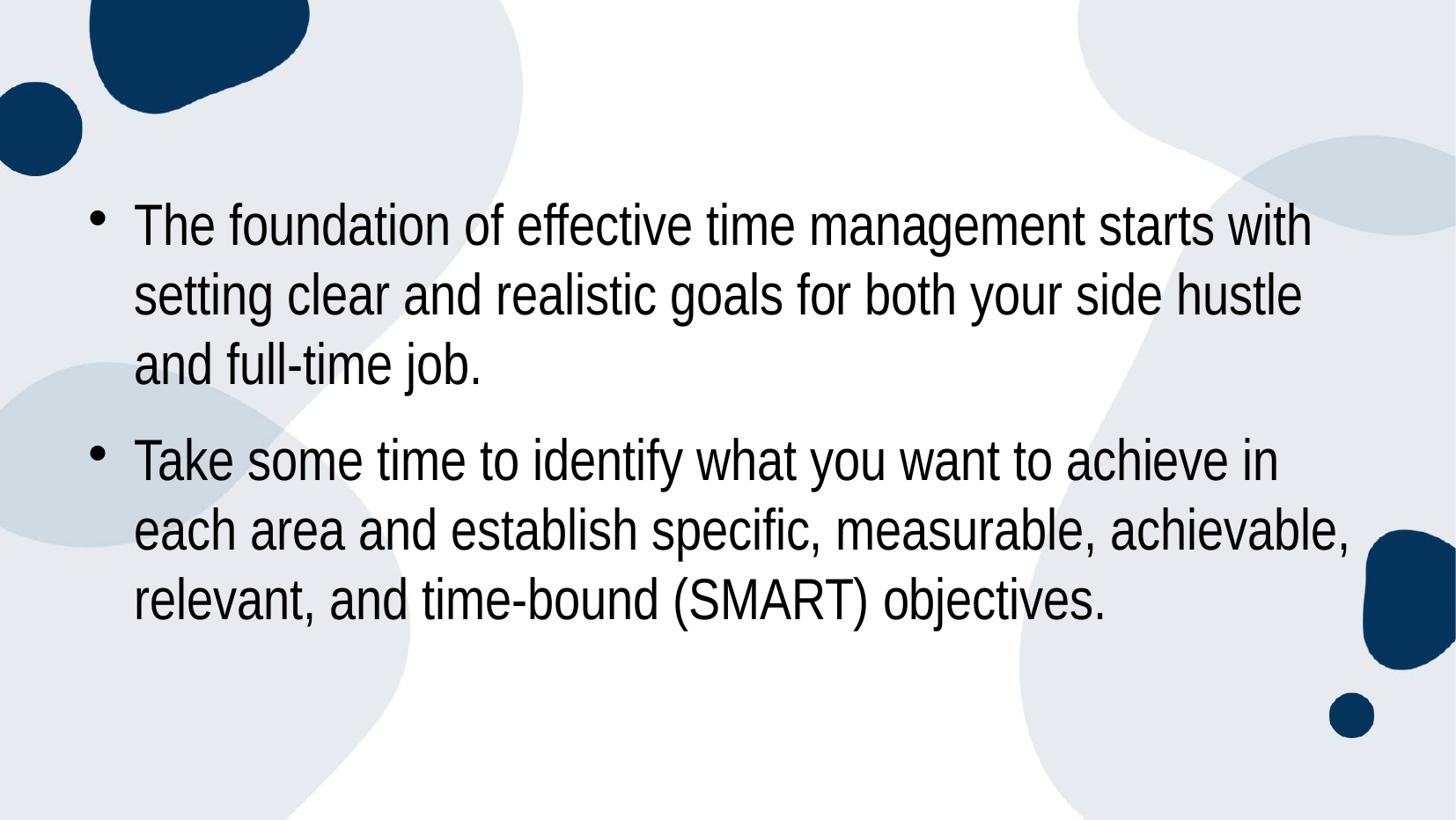

#
The foundation of effective time management starts with setting clear and realistic goals for both your side hustle and full-time job.
Take some time to identify what you want to achieve in each area and establish specific, measurable, achievable, relevant, and time-bound (SMART) objectives.